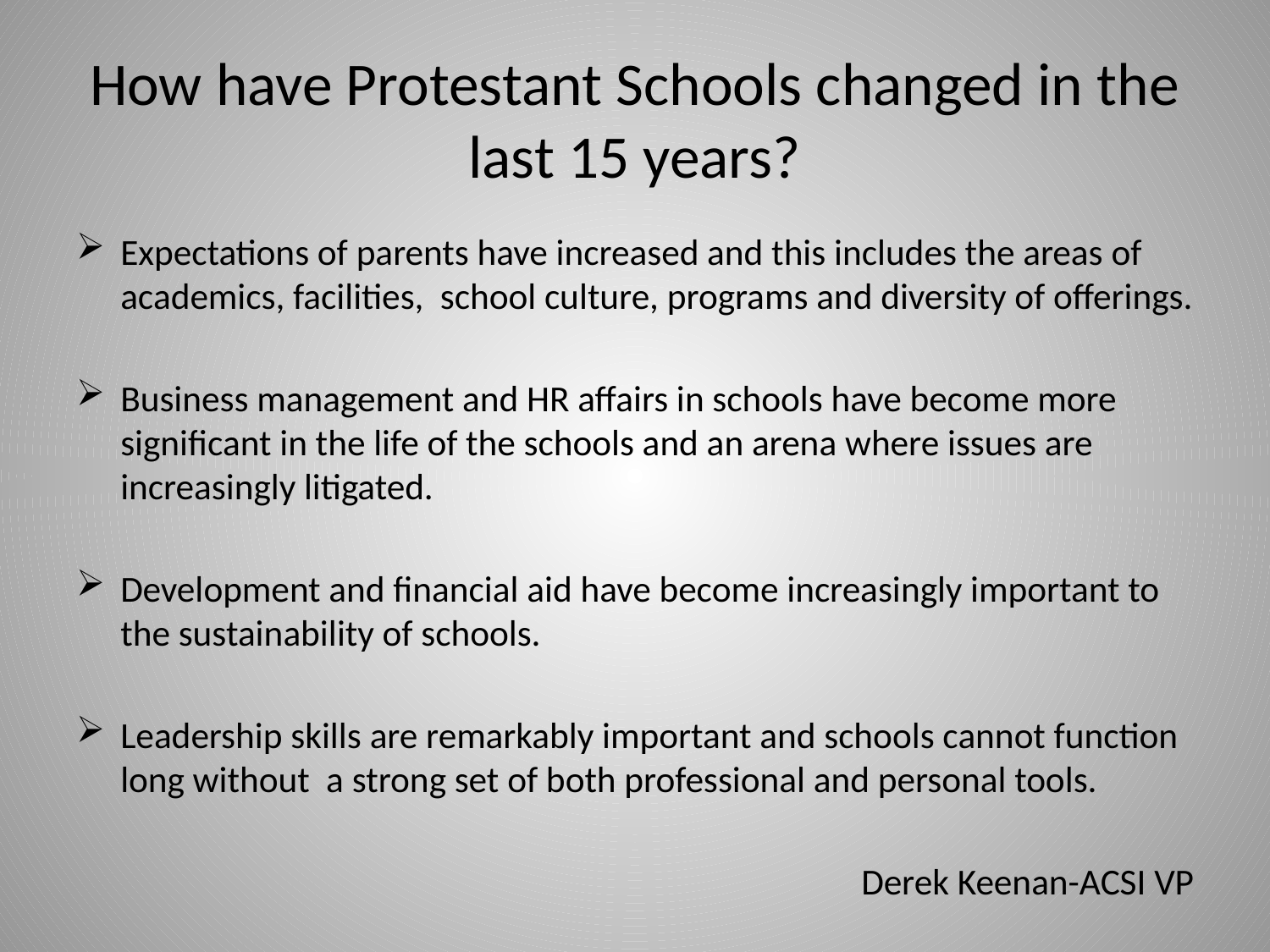

# How have Protestant Schools changed in the last 15 years?
Expectations of parents have increased and this includes the areas of academics, facilities,  school culture, programs and diversity of offerings.

Business management and HR affairs in schools have become more significant in the life of the schools and an arena where issues are increasingly litigated.

Development and financial aid have become increasingly important to the sustainability of schools.

Leadership skills are remarkably important and schools cannot function long without  a strong set of both professional and personal tools.

Derek Keenan-ACSI VP